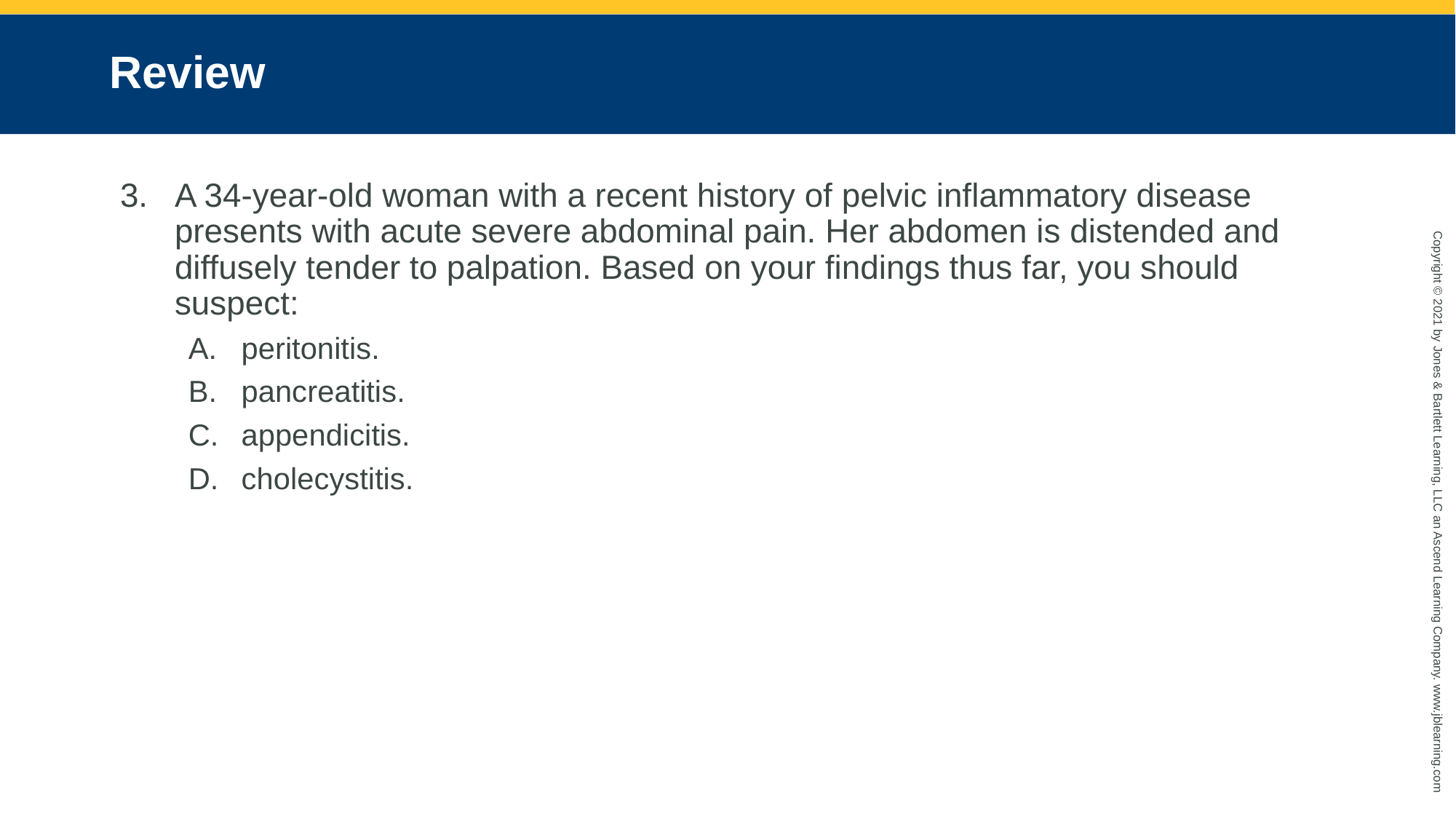

# Review
A 34-year-old woman with a recent history of pelvic inflammatory disease presents with acute severe abdominal pain. Her abdomen is distended and diffusely tender to palpation. Based on your findings thus far, you should suspect:
peritonitis.
pancreatitis.
appendicitis.
cholecystitis.